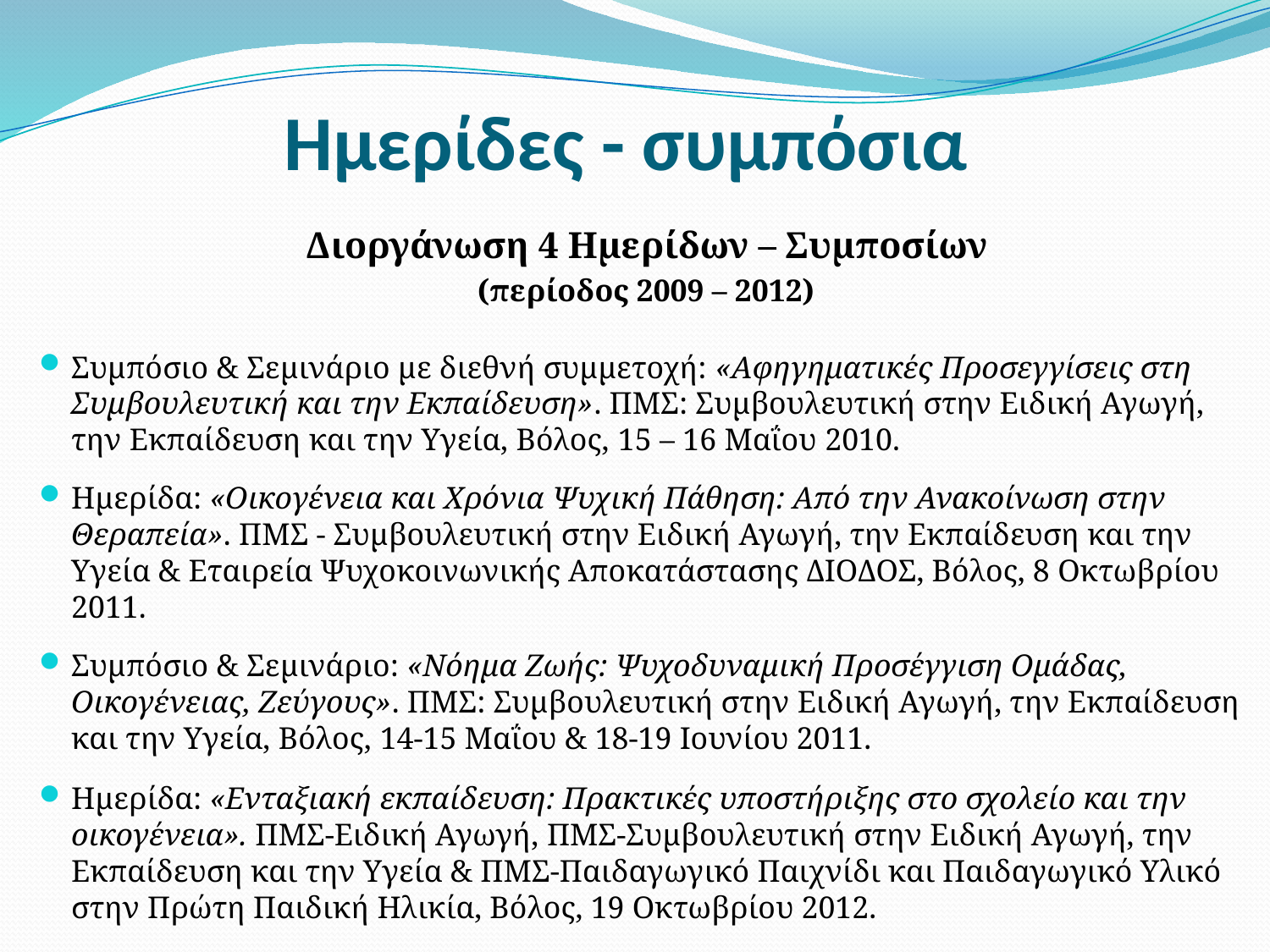

# Ημερίδες - συμπόσια
Διοργάνωση 4 Ημερίδων – Συμποσίων
(περίοδος 2009 – 2012)

Συμπόσιο & Σεμινάριο με διεθνή συμμετοχή: «Αφηγηματικές Προσεγγίσεις στη Συμβουλευτική και την Εκπαίδευση». ΠΜΣ: Συμβουλευτική στην Ειδική Αγωγή, την Εκπαίδευση και την Υγεία, Βόλος, 15 – 16 Μαΐου 2010.

Ημερίδα: «Οικογένεια και Χρόνια Ψυχική Πάθηση: Από την Ανακοίνωση στην Θεραπεία». ΠΜΣ - Συμβουλευτική στην Ειδική Αγωγή, την Εκπαίδευση και την Υγεία & Εταιρεία Ψυχοκοινωνικής Αποκατάστασης ΔΙΟΔΟΣ, Βόλος, 8 Οκτωβρίου 2011.

Συμπόσιο & Σεμινάριο: «Νόημα Ζωής: Ψυχοδυναμική Προσέγγιση Ομάδας, Οικογένειας, Ζεύγους». ΠΜΣ: Συμβουλευτική στην Ειδική Αγωγή, την Εκπαίδευση και την Υγεία, Βόλος, 14-15 Μαΐου & 18-19 Ιουνίου 2011.

Ημερίδα: «Ενταξιακή εκπαίδευση: Πρακτικές υποστήριξης στο σχολείο και την οικογένεια». ΠΜΣ-Ειδική Αγωγή, ΠΜΣ-Συμβουλευτική στην Ειδική Αγωγή, την Εκπαίδευση και την Υγεία & ΠΜΣ-Παιδαγωγικό Παιχνίδι και Παιδαγωγικό Υλικό στην Πρώτη Παιδική Ηλικία, Βόλος, 19 Οκτωβρίου 2012.